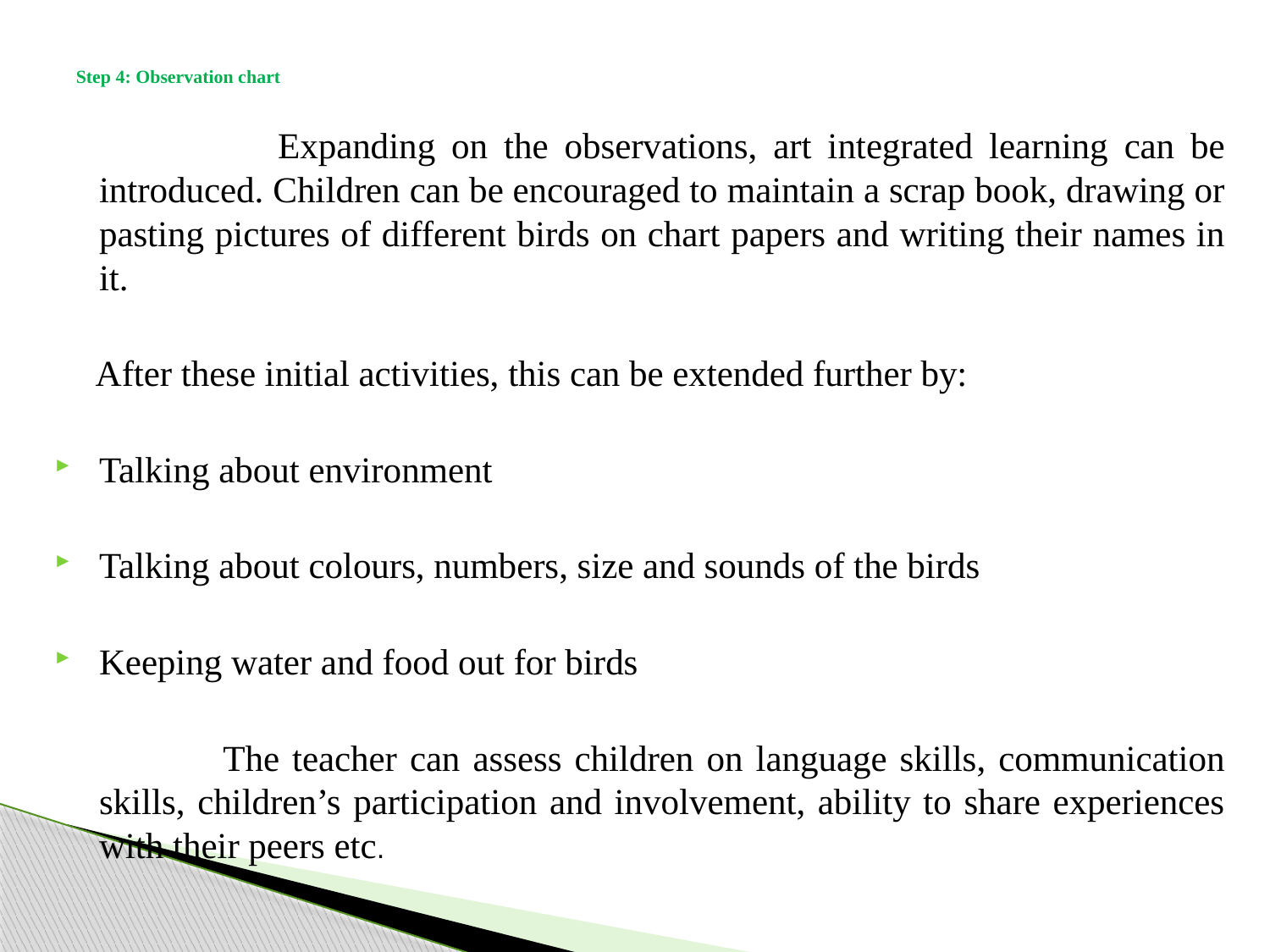

# Step 4: Observation chart
             Expanding on the observations, art integrated learning can be introduced. Children can be encouraged to maintain a scrap book, drawing or pasting pictures of different birds on chart papers and writing their names in it.

   After these initial activities, this can be extended further by:

Talking about environment

Talking about colours, numbers, size and sounds of the birds

Keeping water and food out for birds

            The teacher can assess children on language skills, communication skills, children’s participation and involvement, ability to share experiences with their peers etc.